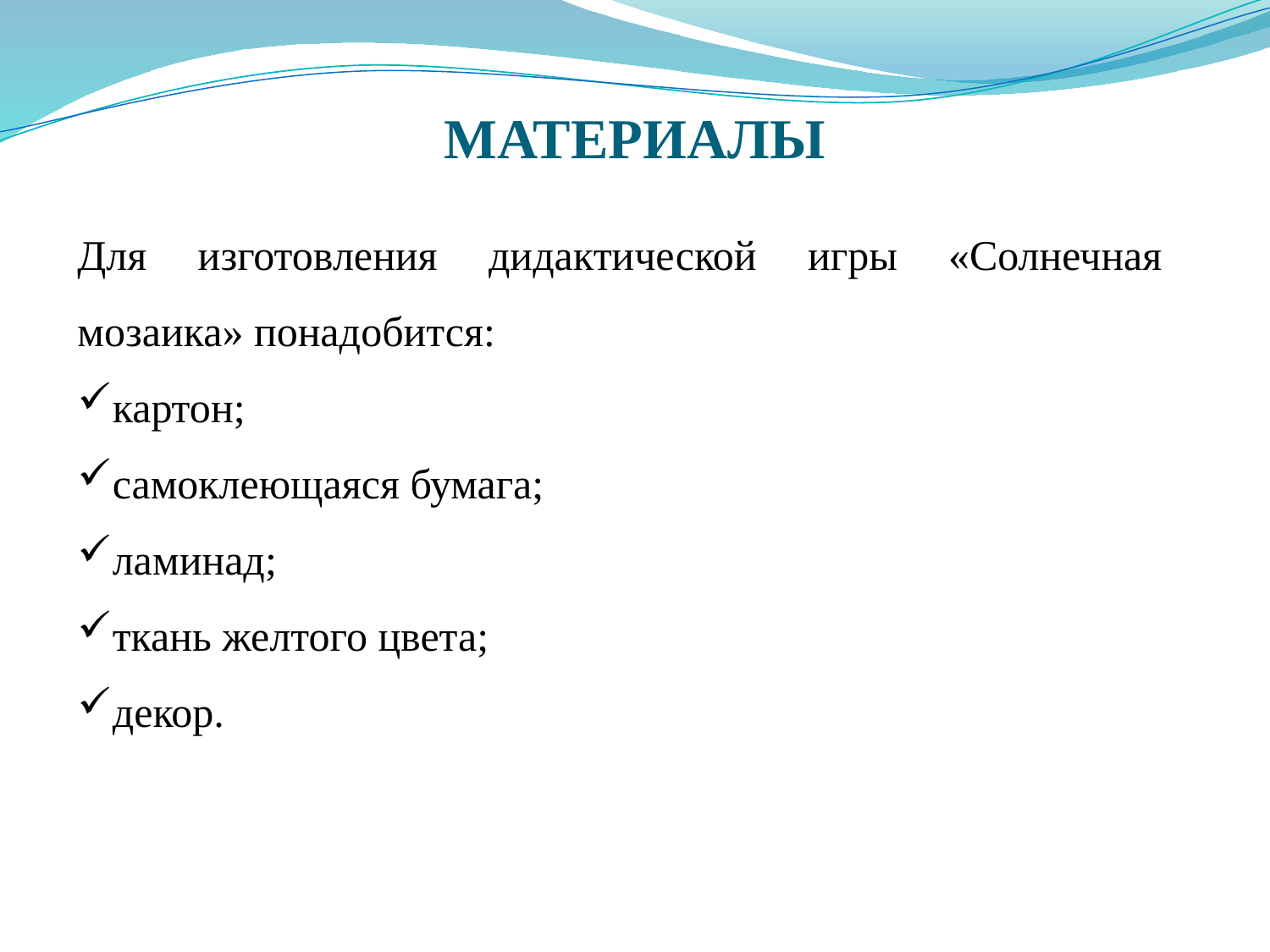

МАТЕРИАЛЫ
Для изготовления дидактической игры «Солнечная мозаика» понадобится:
картон;
самоклеющаяся бумага;
ламинад;
ткань желтого цвета;
декор.